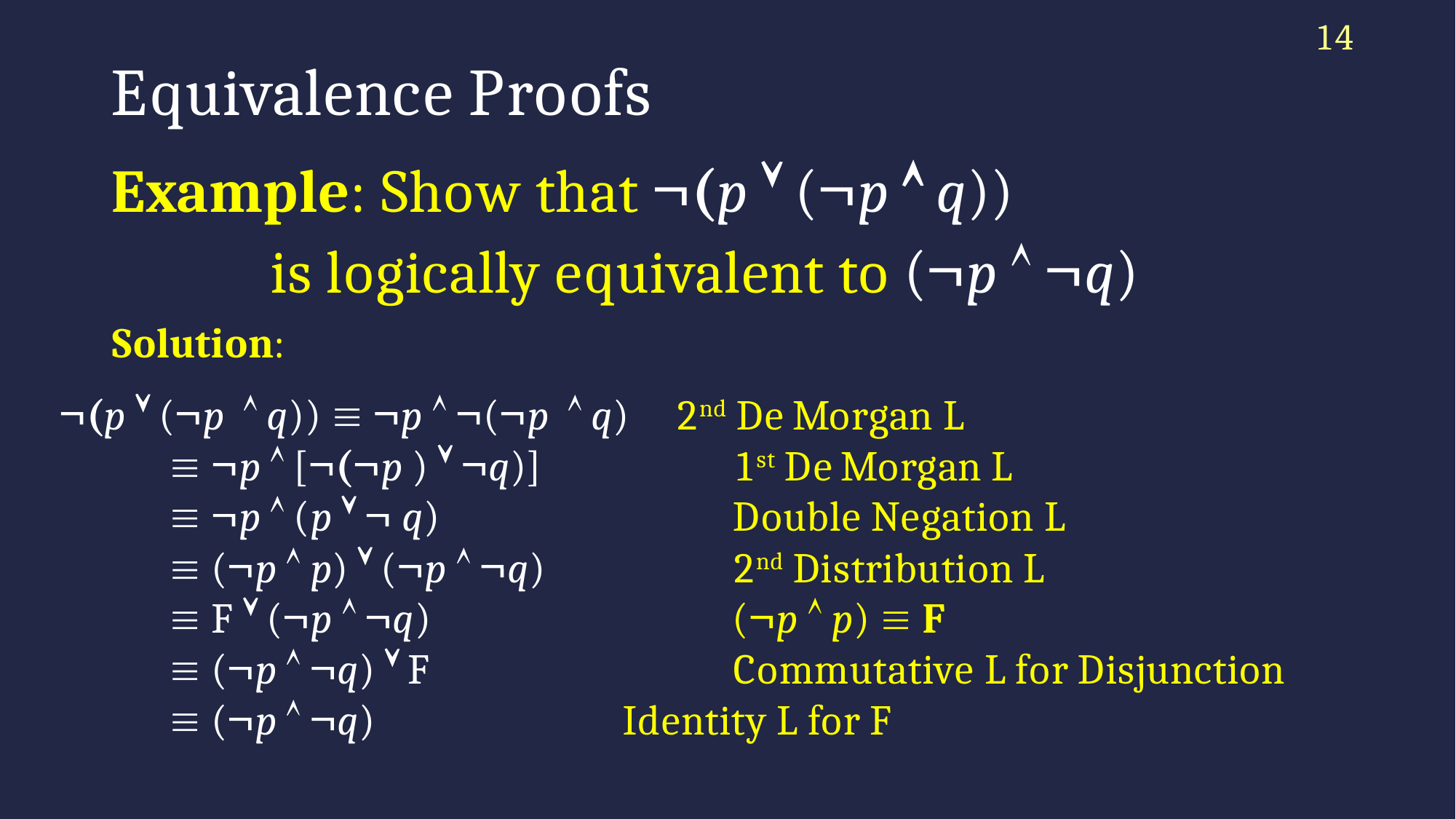

14
# Equivalence Proofs
Example: Show that ¬(p ∨ (¬p ∧ q))
            is logically equivalent to (¬p ∧ ¬q)
Solution:

¬(p ∨ (¬p  ∧ q)) ≡ ¬p ∧ ¬(¬p  ∧ q)     2nd De Morgan L
	≡ ¬p ∧ [¬(¬p ) ∨ ¬q)]	  	  1st De Morgan L
	≡ ¬p ∧ (p ∨ ¬ q)		  	  Double Negation L
	≡ (¬p ∧ p) ∨ (¬p ∧ ¬q)		  2nd Distribution L
	≡ F ∨ (¬p ∧ ¬q)			  (¬p ∧ p) ≡ F
	≡ (¬p ∧ ¬q) ∨ F		           	  Commutative L for Disjunction
	≡ (¬p ∧ ¬q) 			  Identity L for F